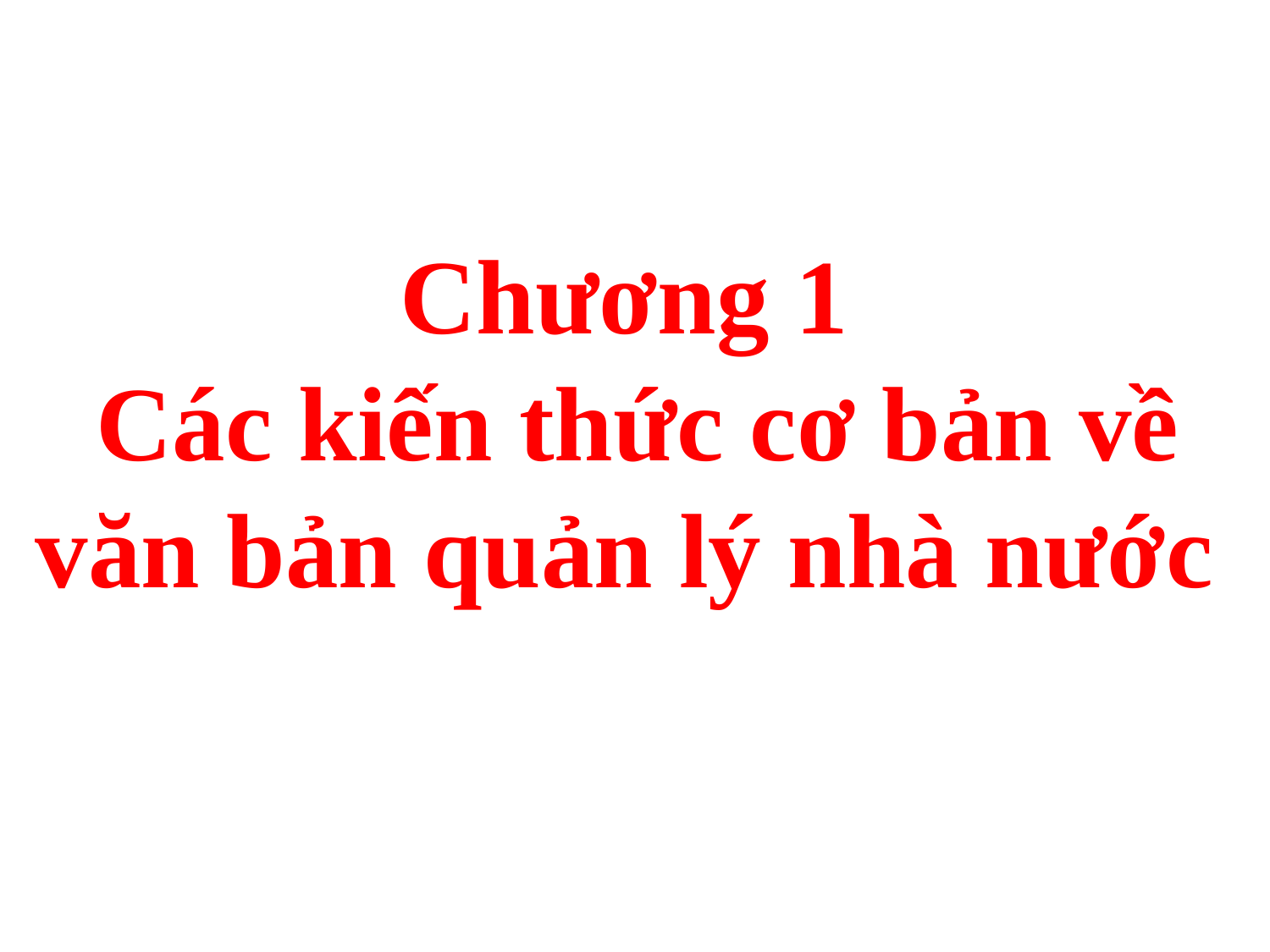

Chương 1
 Các kiến thức cơ bản về văn bản quản lý nhà nước